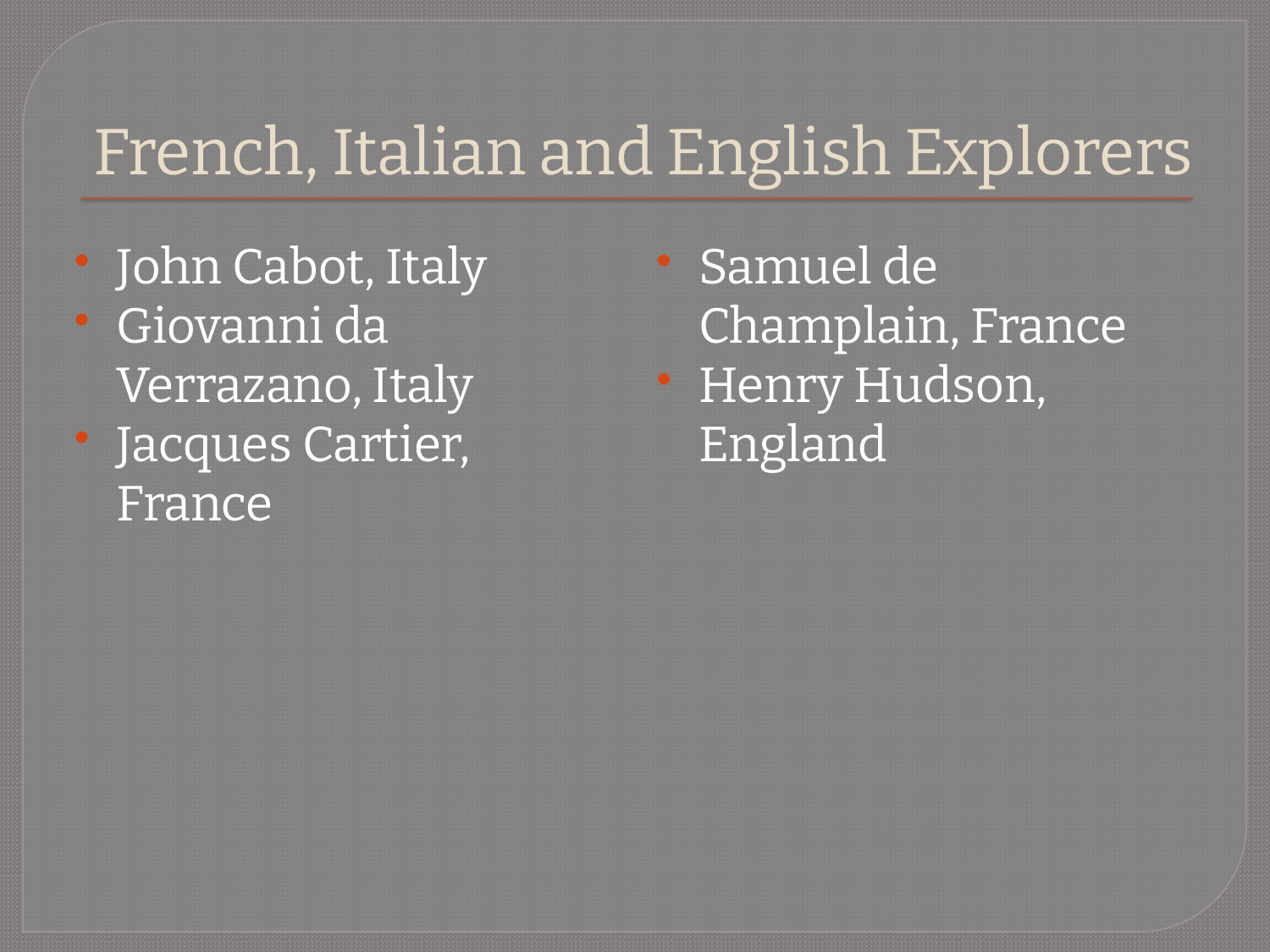

# French, Italian and English Explorers
John Cabot, Italy
Giovanni da Verrazano, Italy
Jacques Cartier, France
Samuel de Champlain, France
Henry Hudson, England